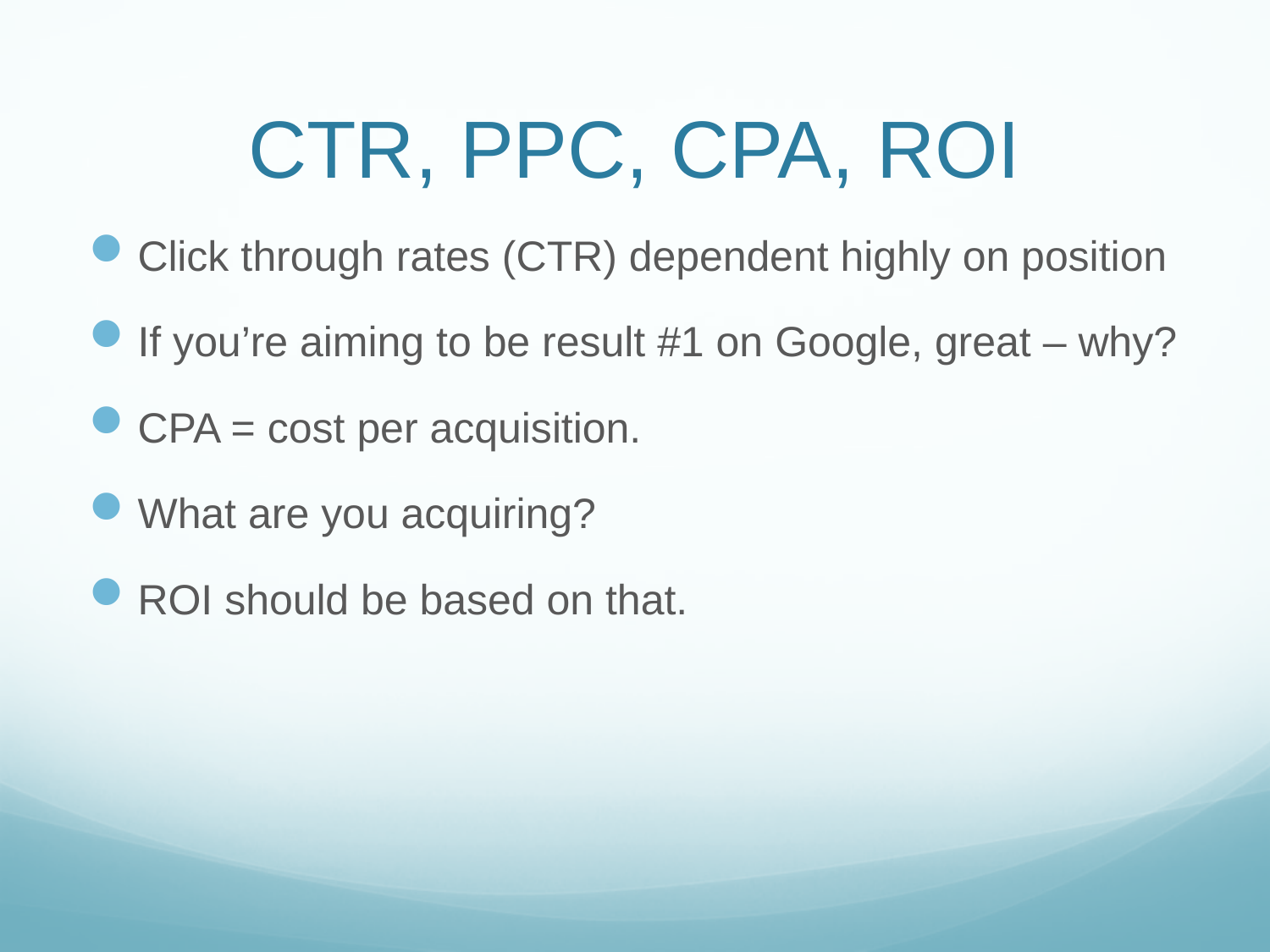

# CTR, PPC, CPA, ROI
Click through rates (CTR) dependent highly on position
If you’re aiming to be result #1 on Google, great – why?
CPA = cost per acquisition.
What are you acquiring?
ROI should be based on that.